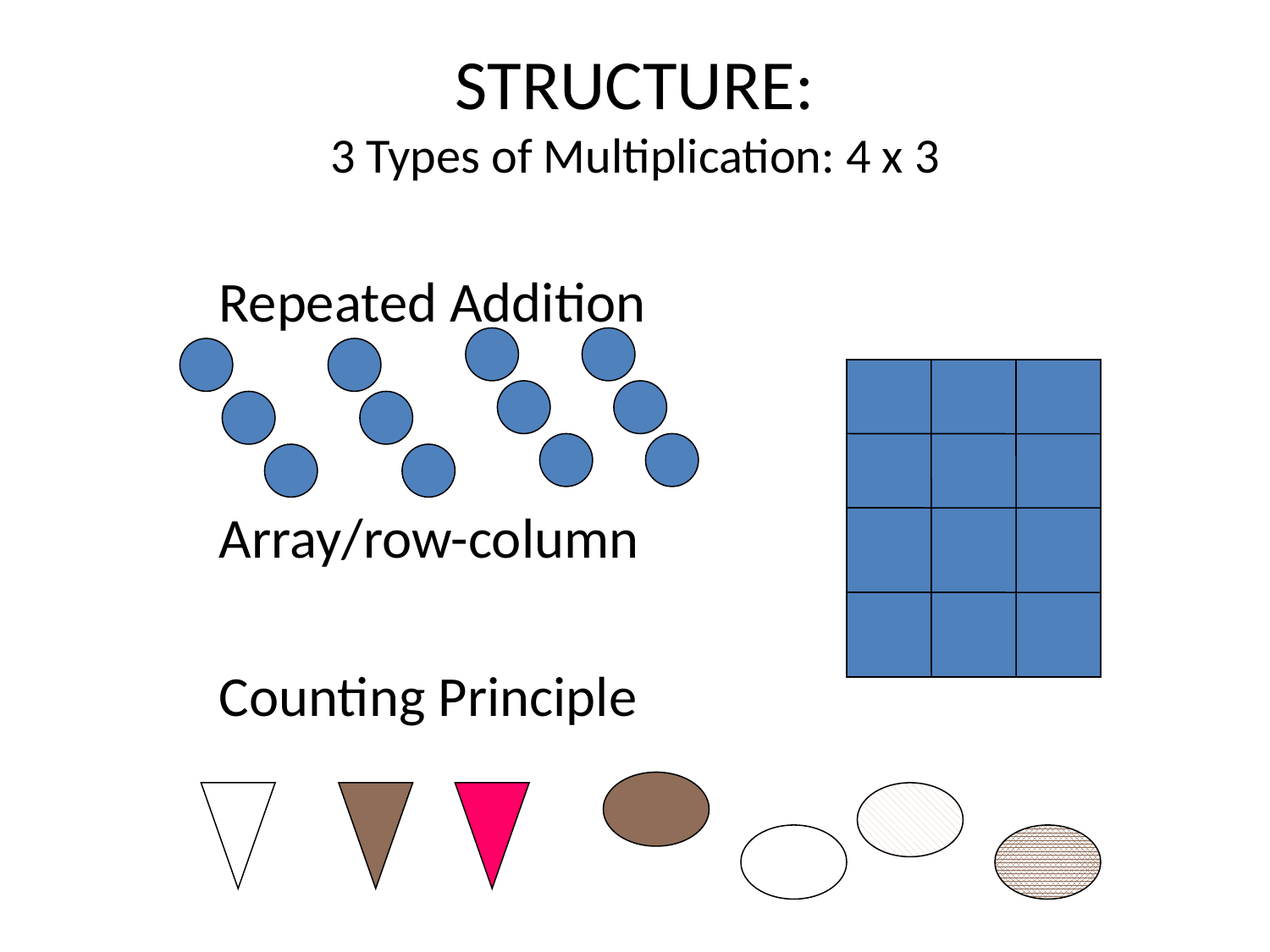

# STRUCTURE: 3 Types of Multiplication: 4 x 3

		Repeated Addition

	   	Array/row-column

     	Counting Principle